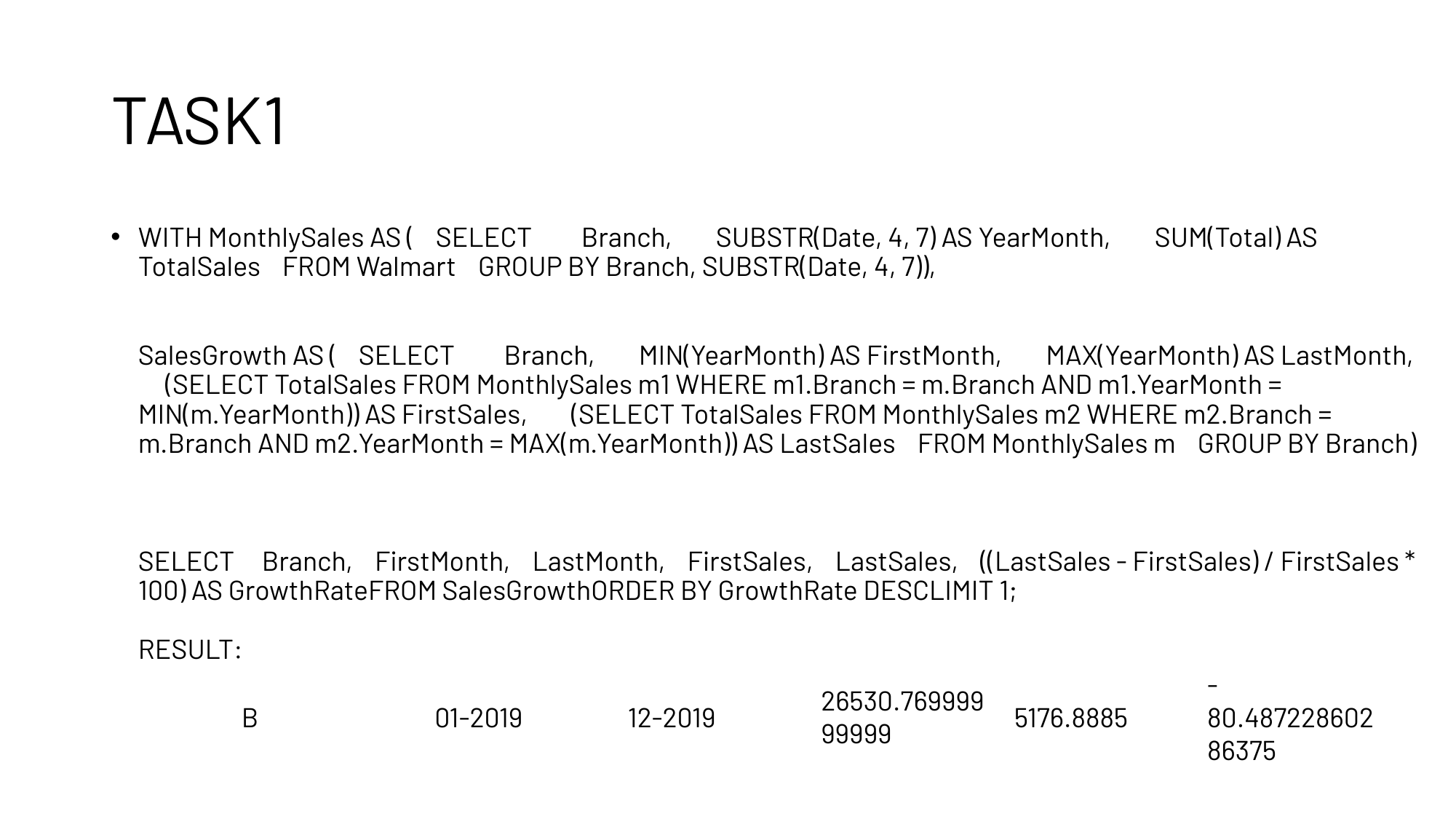

# TASK1
WITH MonthlySales AS (    SELECT         Branch,        SUBSTR(Date, 4, 7) AS YearMonth,        SUM(Total) AS TotalSales    FROM Walmart    GROUP BY Branch, SUBSTR(Date, 4, 7)),
SalesGrowth AS (    SELECT         Branch,        MIN(YearMonth) AS FirstMonth,        MAX(YearMonth) AS LastMonth,        (SELECT TotalSales FROM MonthlySales m1 WHERE m1.Branch = m.Branch AND m1.YearMonth = MIN(m.YearMonth)) AS FirstSales,        (SELECT TotalSales FROM MonthlySales m2 WHERE m2.Branch = m.Branch AND m2.YearMonth = MAX(m.YearMonth)) AS LastSales    FROM MonthlySales m    GROUP BY Branch)
SELECT     Branch,    FirstMonth,    LastMonth,    FirstSales,    LastSales,    ((LastSales - FirstSales) / FirstSales * 100) AS GrowthRateFROM SalesGrowthORDER BY GrowthRate DESCLIMIT 1;
RESULT:
| B | 01-2019 | 12-2019 | 26530.76999999999 | 5176.8885 | -80.48722860286375 |
| --- | --- | --- | --- | --- | --- |